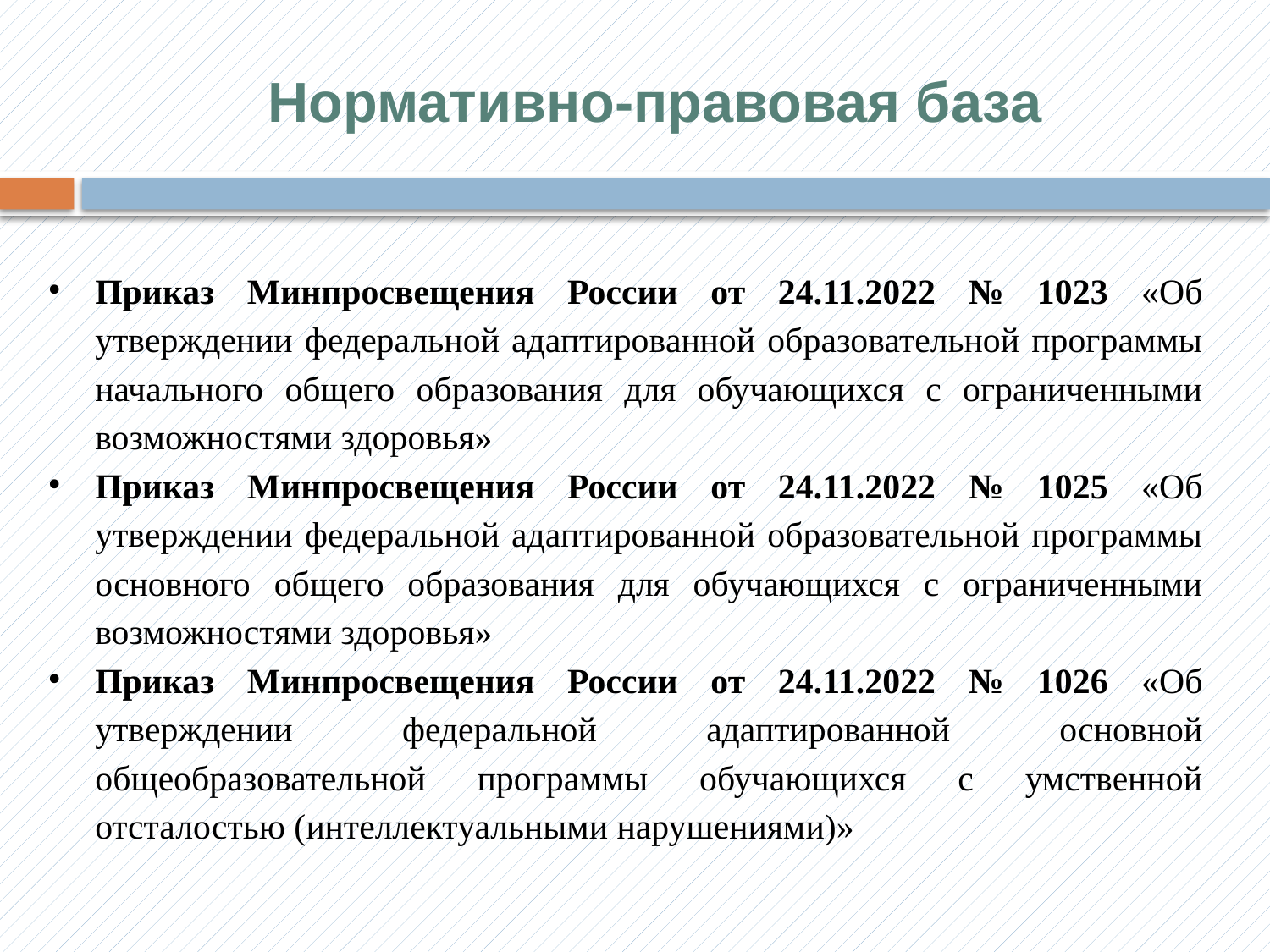

Нормативно-правовая база

#
Приказ Минпросвещения России от 24.11.2022 № 1023 «Об утверждении федеральной адаптированной образовательной программы начального общего образования для обучающихся с ограниченными возможностями здоровья»
Приказ Минпросвещения России от 24.11.2022 № 1025 «Об утверждении федеральной адаптированной образовательной программы основного общего образования для обучающихся с ограниченными возможностями здоровья»
Приказ Минпросвещения России от 24.11.2022 № 1026 «Об утверждении федеральной адаптированной основной общеобразовательной программы обучающихся с умственной отсталостью (интеллектуальными нарушениями)»